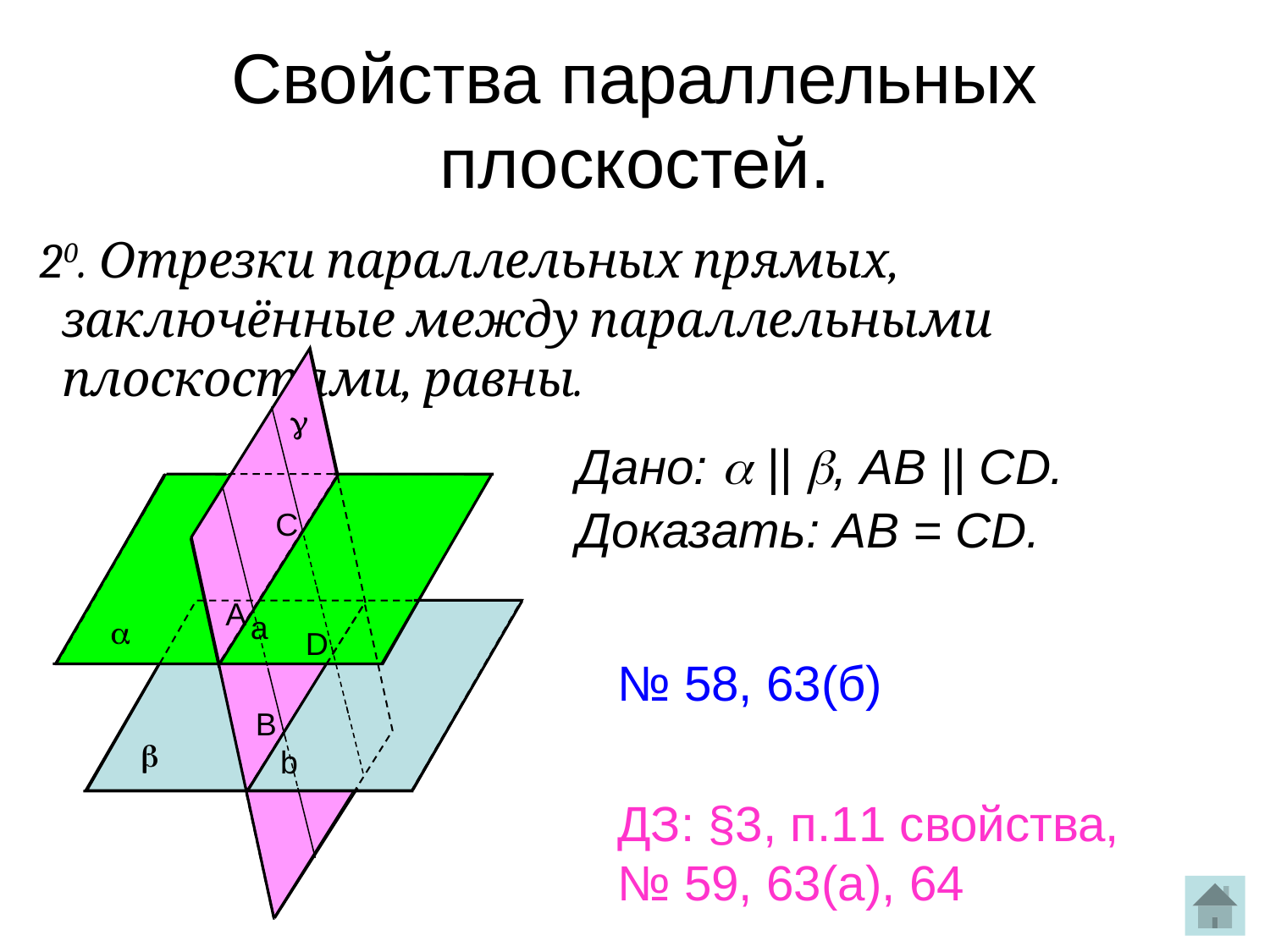

Свойства параллельных плоскостей.
20. Отрезки параллельных прямых, заключённые между параллельными плоскостями, равны.
γ

α

C

A

β

D

B

γ

α

β
а

b
Дано: α || β, АВ || CD.
Доказать: АВ = CD.
№ 58, 63(б)
ДЗ: §3, п.11 свойства,
№ 59, 63(а), 64